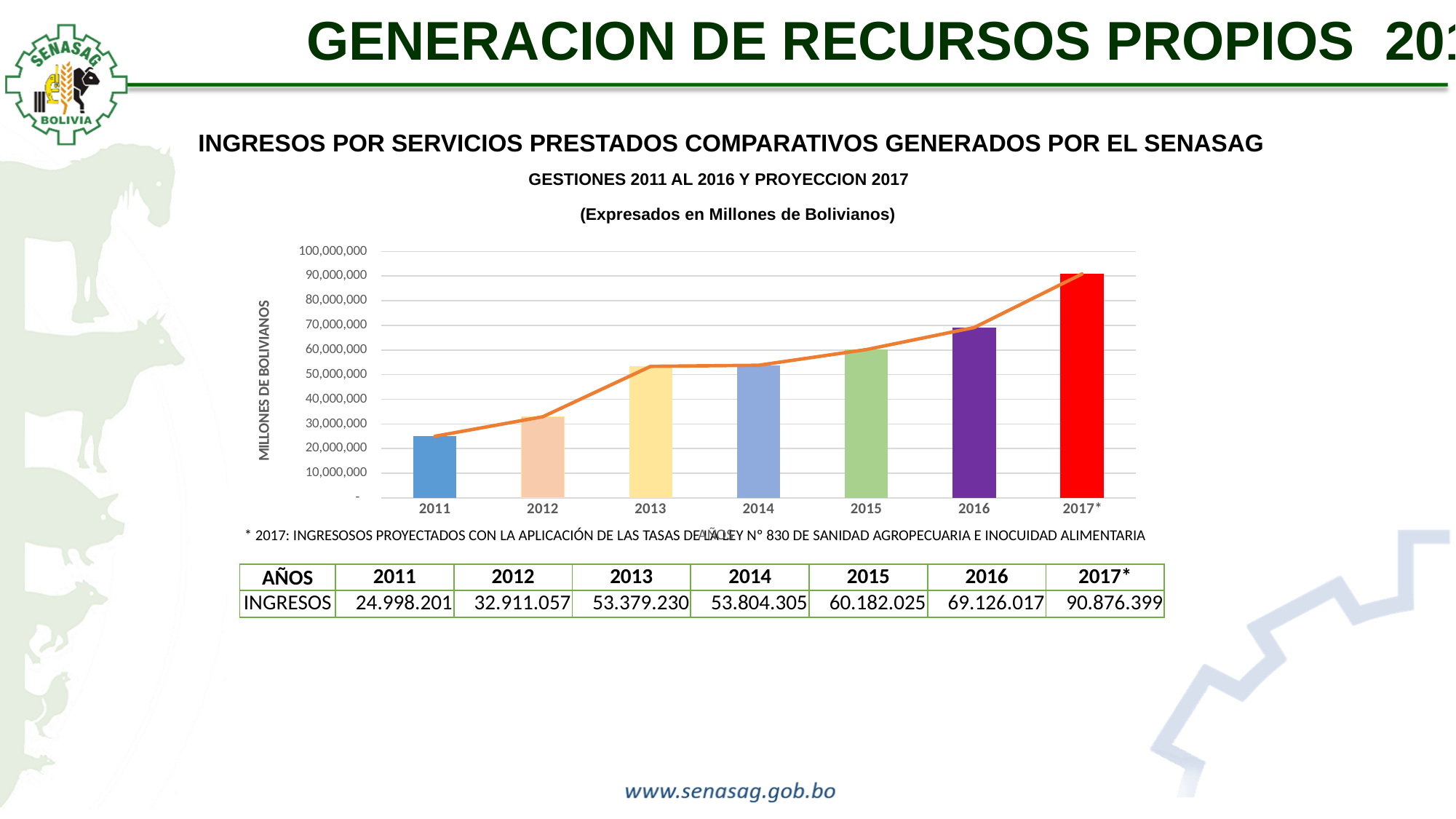

GENERACION DE RECURSOS PROPIOS  2011 - 2017
| INGRESOS POR SERVICIOS PRESTADOS COMPARATIVOS GENERADOS POR EL SENASAG |  |  |  |  |  |  |  |  |
| --- | --- | --- | --- | --- | --- | --- | --- | --- |
| GESTIONES 2011 AL 2016 Y PROYECCION 2017 |  |  |  |  |  |  |  |  |
| (Expresados en Millones de Bolivianos) |  |  |  |  |  |  |  |  |

### Chart

| Category |  |  |
|---|---|---|
| 2011 | 24998200.67 | 24998200.67 |
| 2012 | 32911057.27 | 32911057.27 |
| 2013 | 53379230.39 | 53379230.39 |
| 2014 | 53804304.61 | 53804304.61 |
| 2015 | 60182025.0 | 60182025.0 |
| 2016 | 69126017.0 | 69126017.0 |
| 2017* | 90876399.0 | 90876399.0 |
* 2017: INGRESOSOS PROYECTADOS CON LA APLICACIÓN DE LAS TASAS DE LA LEY Nº 830 DE SANIDAD AGROPECUARIA E INOCUIDAD ALIMENTARIA
| AÑOS | 2011 | 2012 | 2013 | 2014 | 2015 | 2016 | 2017\* |
| --- | --- | --- | --- | --- | --- | --- | --- |
| INGRESOS | 24.998.201 | 32.911.057 | 53.379.230 | 53.804.305 | 60.182.025 | 69.126.017 | 90.876.399 |